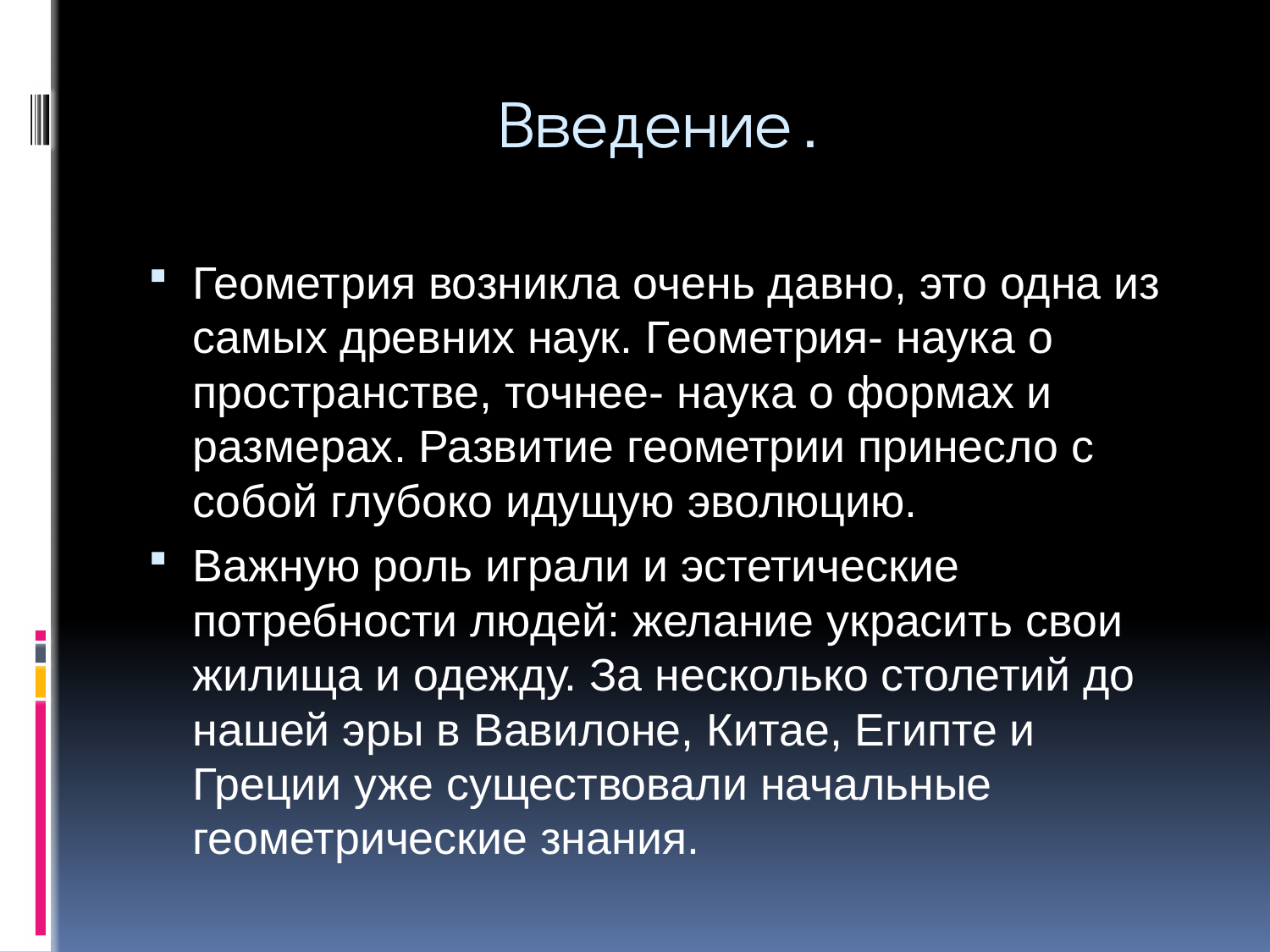

# Введение.
Геометрия возникла очень давно, это одна из самых древних наук. Геометрия- наука о пространстве, точнее- наука о формах и размерах. Развитие геометрии принесло с собой глубоко идущую эволюцию.
Важную роль играли и эстетические потребности людей: желание украсить свои жилища и одежду. За несколько столетий до нашей эры в Вавилоне, Китае, Египте и Греции уже существовали начальные геометрические знания.